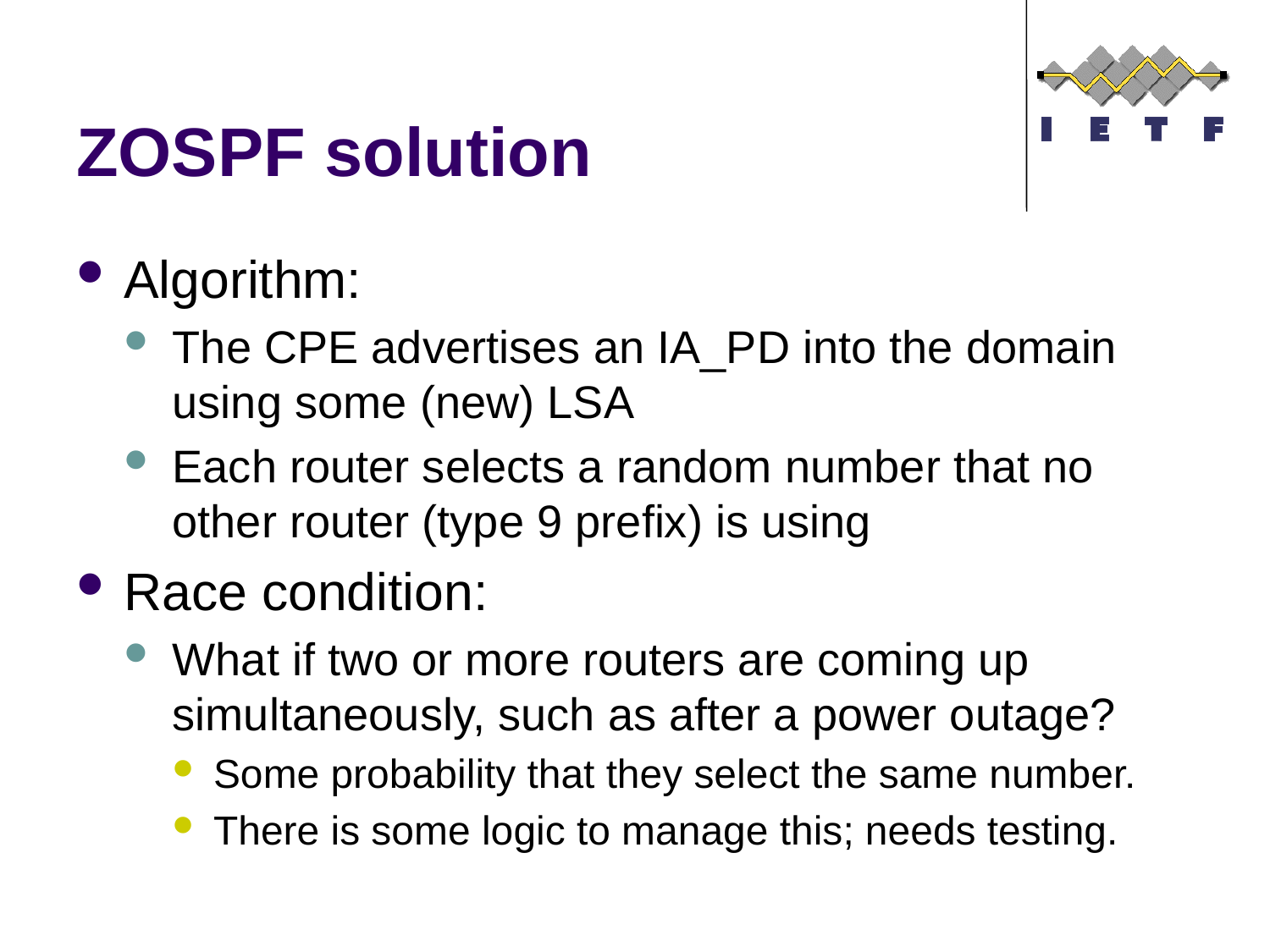

# ZOSPF solution
Algorithm:
The CPE advertises an IA_PD into the domain using some (new) LSA
Each router selects a random number that no other router (type 9 prefix) is using
Race condition:
What if two or more routers are coming up simultaneously, such as after a power outage?
Some probability that they select the same number.
There is some logic to manage this; needs testing.